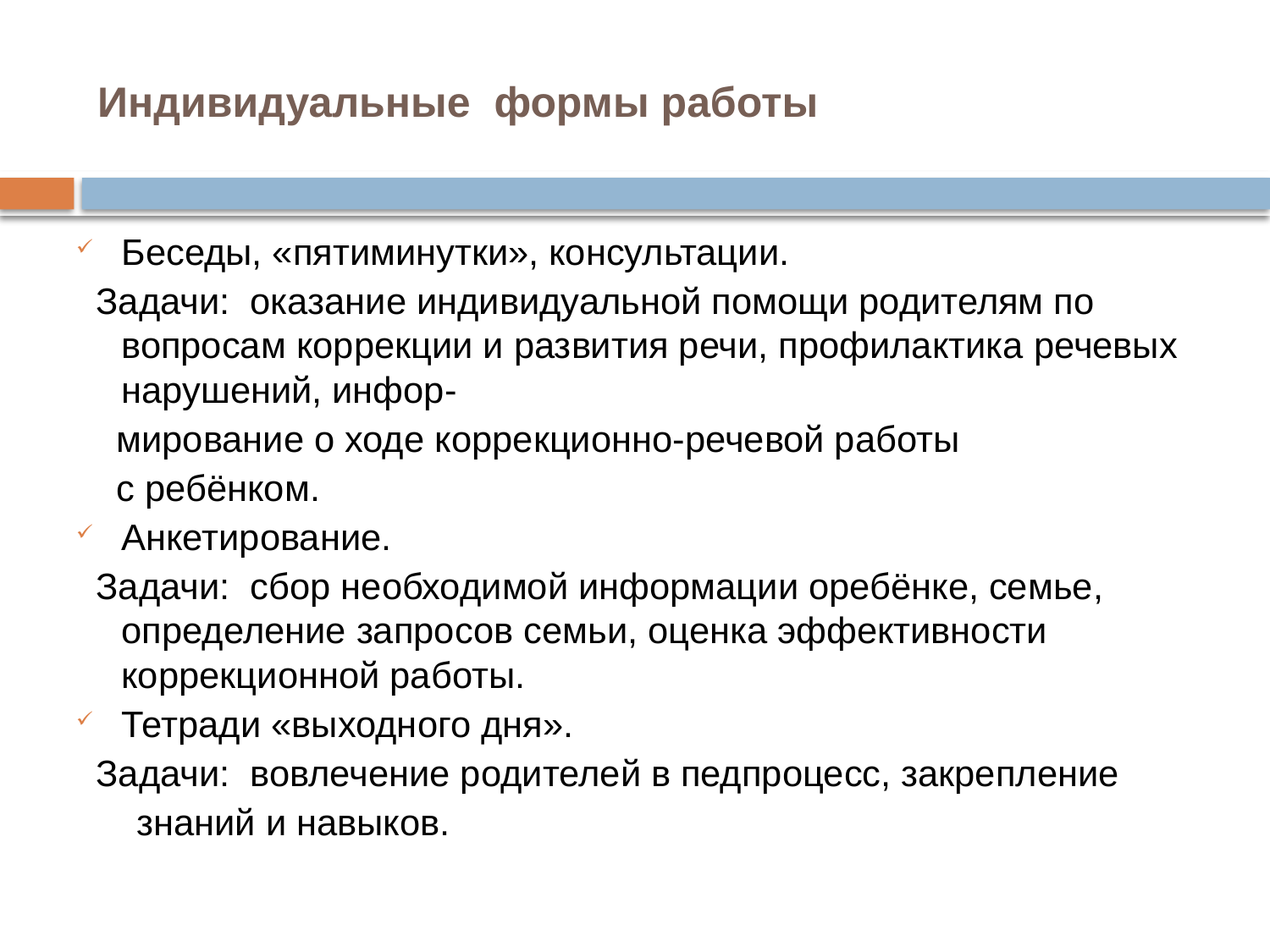

# Индивидуальные  формы работы
Беседы, «пятиминутки», консультации.
  Задачи:  оказание индивидуальной помощи родителям по вопросам коррекции и развития речи, профилактика речевых нарушений, инфор-
    мирование о ходе коррекционно-речевой работы
    с ребёнком.
Анкетирование.
  Задачи:  сбор необходимой информации оребёнке, семье, определение запросов семьи, оценка эффективности коррекционной работы.
Тетради «выходного дня».
  Задачи:  вовлечение родителей в педпроцесс, закрепление
      знаний и навыков.